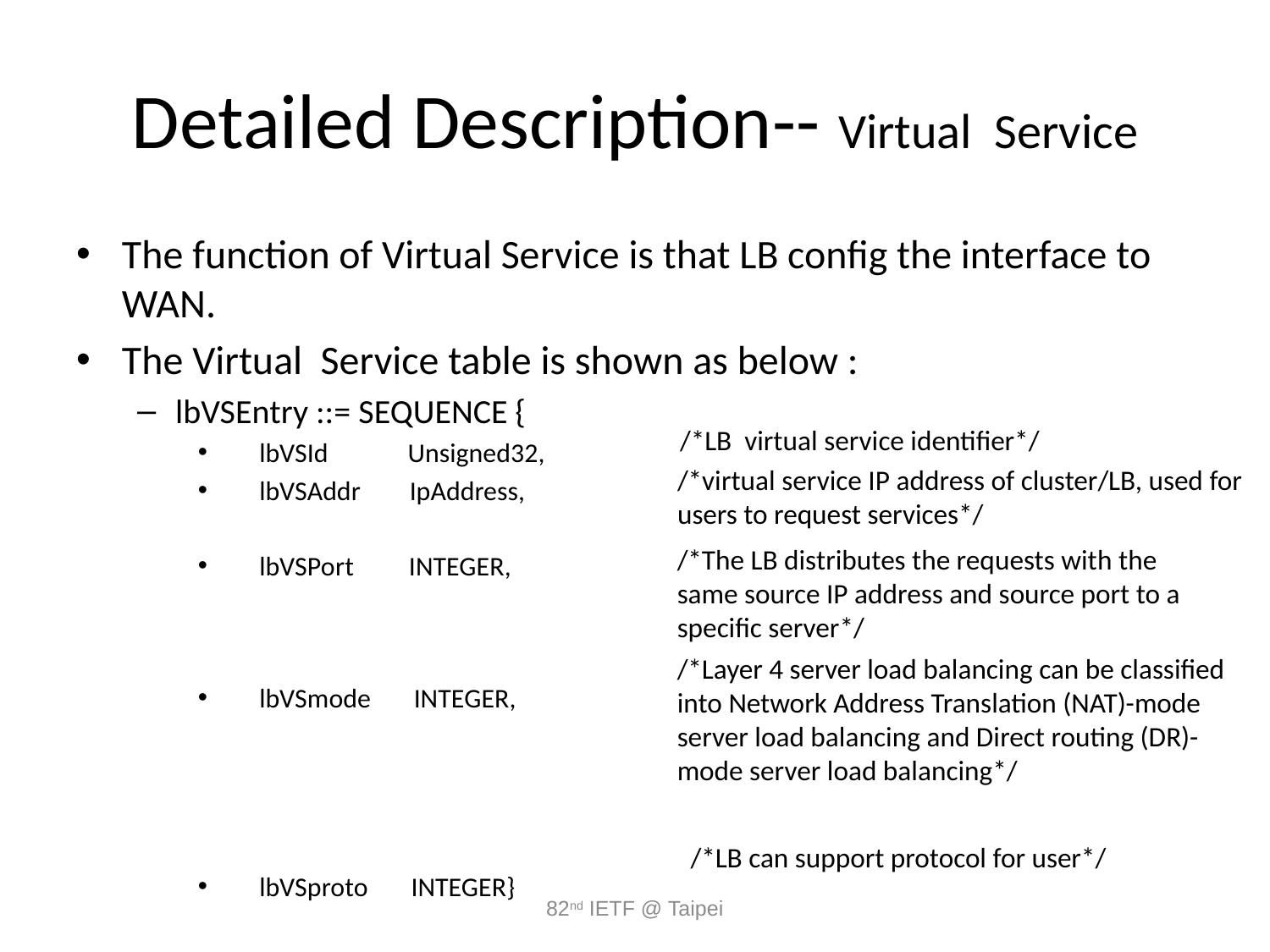

# Detailed Description-- Virtual  Service
The function of Virtual Service is that LB config the interface to WAN.
The Virtual  Service table is shown as below :
lbVSEntry ::= SEQUENCE {
     lbVSId             Unsigned32,
     lbVSAddr        IpAddress,

     lbVSPort         INTEGER,

     lbVSmode       INTEGER,

     lbVSproto       INTEGER}
/*LB  virtual service identifier*/
/*virtual service IP address of cluster/LB, used for users to request services*/
/*The LB distributes the requests with the same source IP address and source port to a specific server*/
/*Layer 4 server load balancing can be classified into Network Address Translation (NAT)-mode server load balancing and Direct routing (DR)-mode server load balancing*/
/*LB can support protocol for user*/
82nd IETF @ Taipei